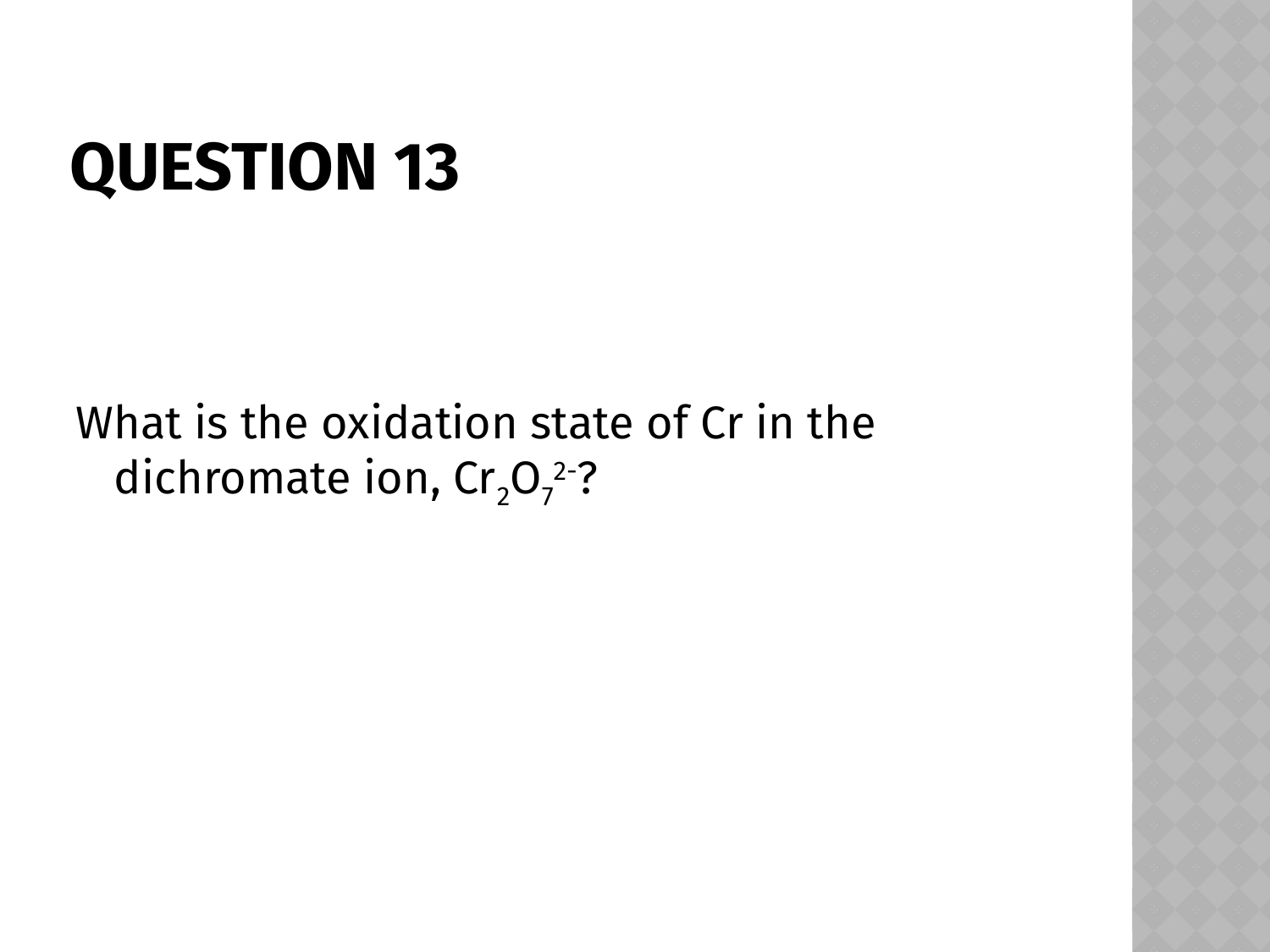

# Question 13
What is the oxidation state of Cr in the dichromate ion, Cr2O72-?